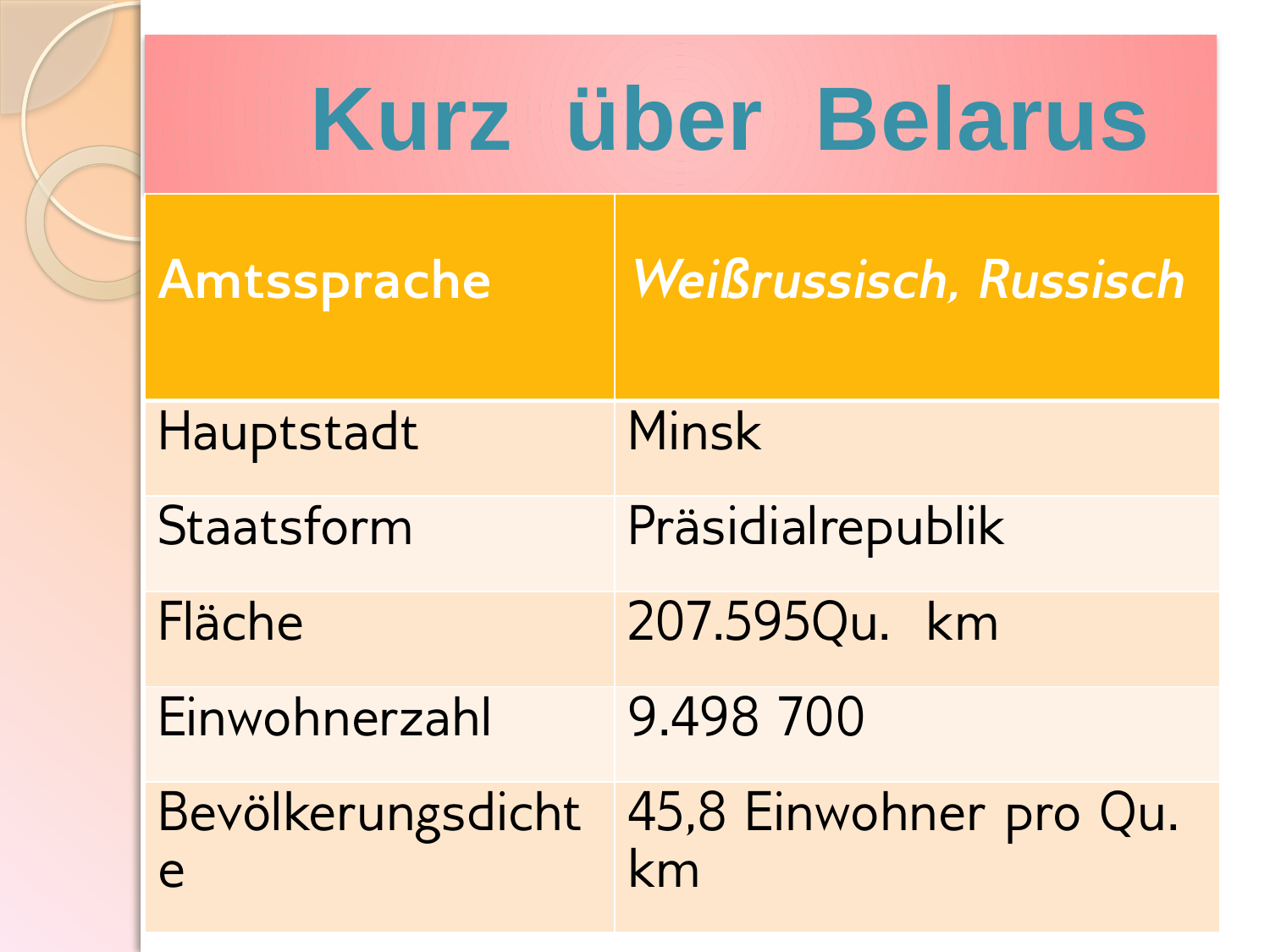

# Kurz  über  Belarus
| Amtssprache | Weißrussisch, Russisch |
| --- | --- |
| Hauptstadt | Minsk |
| Staatsform | Präsidialrepublik |
| Fläche | 207.595Qu. km |
| Einwohnerzahl | 9.498 700 |
| Bevölkerungsdichte | 45,8 Einwohner pro Qu. km |